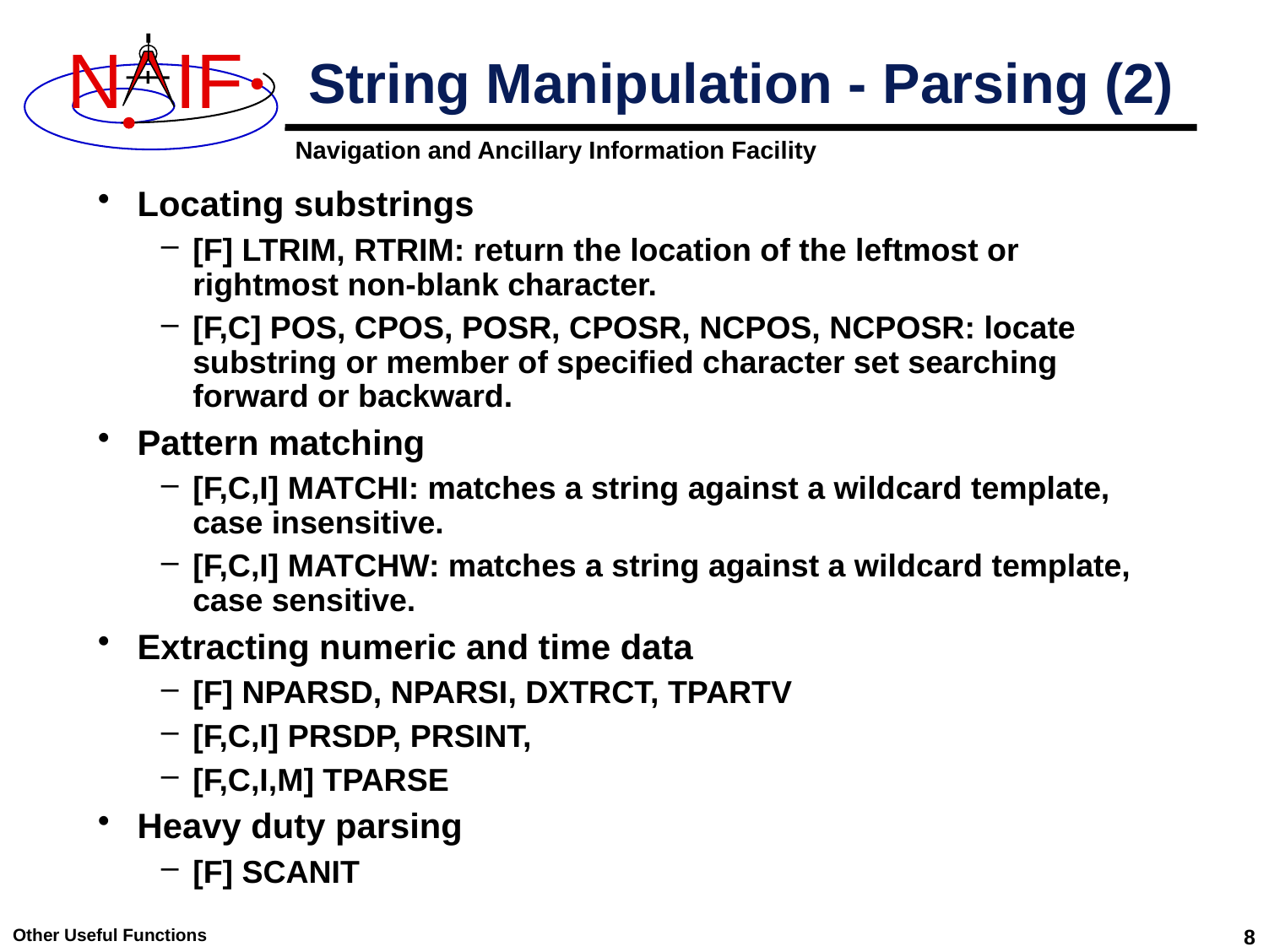

# String Manipulation - Parsing (2)
Locating substrings
[F] LTRIM, RTRIM: return the location of the leftmost or rightmost non-blank character.
[F,C] POS, CPOS, POSR, CPOSR, NCPOS, NCPOSR: locate substring or member of specified character set searching forward or backward.
Pattern matching
[F,C,I] MATCHI: matches a string against a wildcard template, case insensitive.
[F,C,I] MATCHW: matches a string against a wildcard template, case sensitive.
Extracting numeric and time data
[F] NPARSD, NPARSI, DXTRCT, TPARTV
[F,C,I] PRSDP, PRSINT,
[F,C,I,M] TPARSE
Heavy duty parsing
[F] SCANIT
Other Useful Functions
8